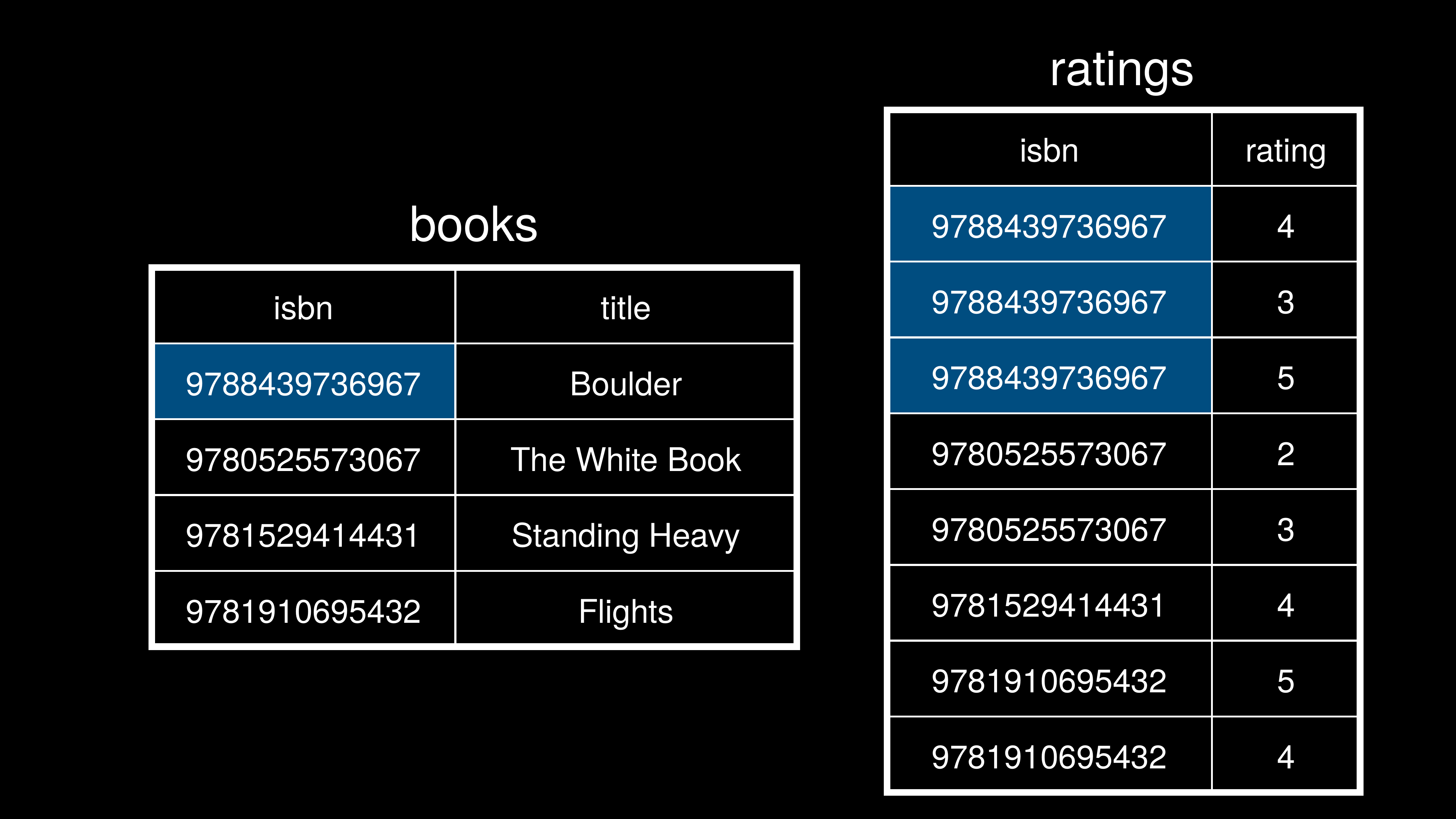

ratings
| isbn | rating |
| --- | --- |
| 9788439736967 | 4 |
| 9788439736967 | 3 |
| 9788439736967 | 5 |
| 9780525573067 | 2 |
| 9780525573067 | 3 |
| 9781529414431 | 4 |
| 9781910695432 | 5 |
| 9781910695432 | 4 |
books
| isbn | title |
| --- | --- |
| 9788439736967 | Boulder |
| 9780525573067 | The White Book |
| 9781529414431 | Standing Heavy |
| 9781910695432 | Flights |